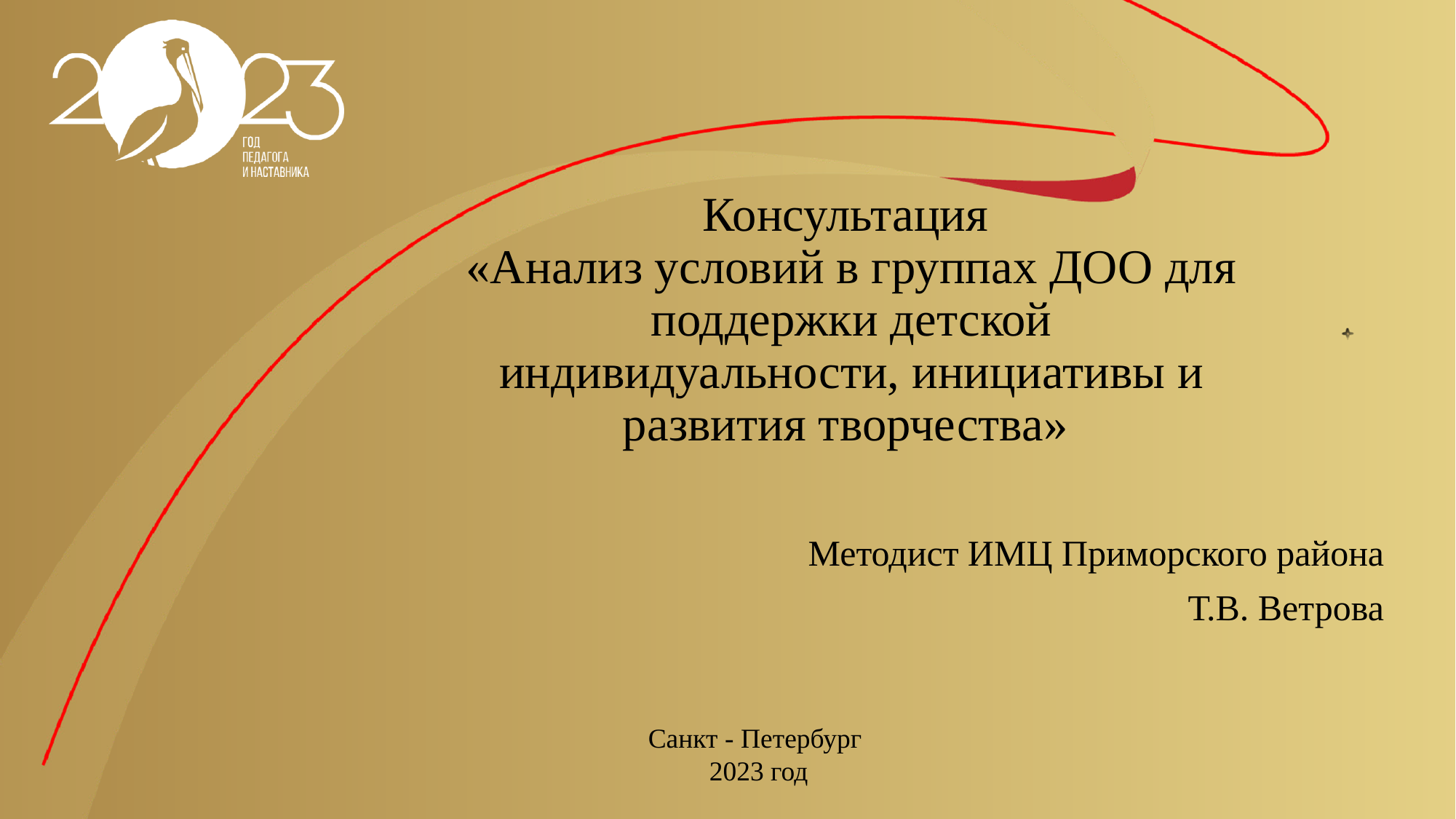

# Консультация «Анализ условий в группах ДОО для поддержки детской индивидуальности, инициативы и развития творчества»
Методист ИМЦ Приморского района
Т.В. Ветрова

Санкт - Петербург
2023 год